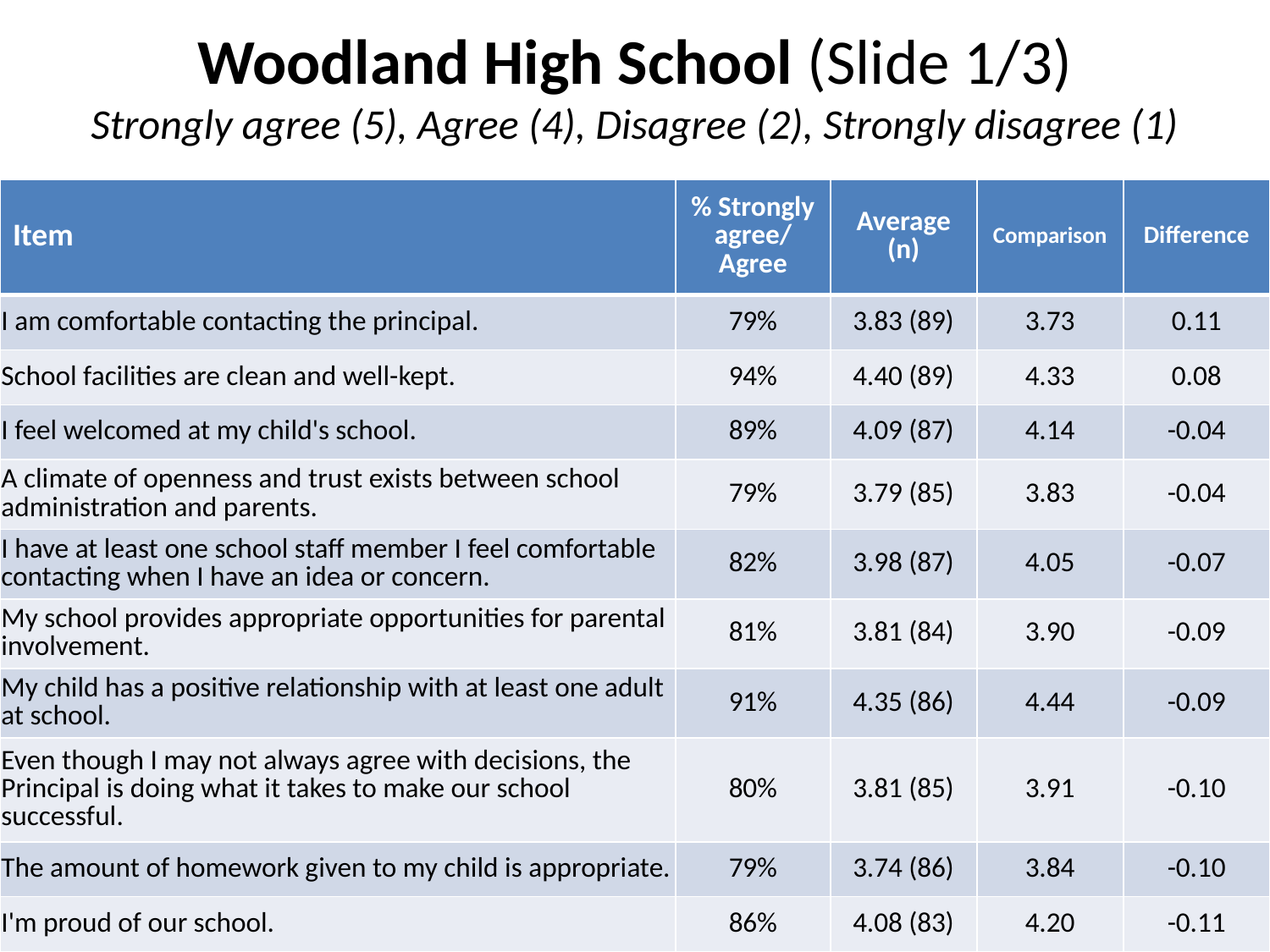

# Woodland High School (Slide 1/3) Strongly agree (5), Agree (4), Disagree (2), Strongly disagree (1)
| Item | % Strongly agree/ Agree | Average (n) | Comparison | Difference |
| --- | --- | --- | --- | --- |
| I am comfortable contacting the principal. | 79% | 3.83 (89) | 3.73 | 0.11 |
| School facilities are clean and well-kept. | 94% | 4.40 (89) | 4.33 | 0.08 |
| I feel welcomed at my child's school. | 89% | 4.09 (87) | 4.14 | -0.04 |
| A climate of openness and trust exists between school administration and parents. | 79% | 3.79 (85) | 3.83 | -0.04 |
| I have at least one school staff member I feel comfortable contacting when I have an idea or concern. | 82% | 3.98 (87) | 4.05 | -0.07 |
| My school provides appropriate opportunities for parental involvement. | 81% | 3.81 (84) | 3.90 | -0.09 |
| My child has a positive relationship with at least one adult at school. | 91% | 4.35 (86) | 4.44 | -0.09 |
| Even though I may not always agree with decisions, the Principal is doing what it takes to make our school successful. | 80% | 3.81 (85) | 3.91 | -0.10 |
| The amount of homework given to my child is appropriate. | 79% | 3.74 (86) | 3.84 | -0.10 |
| I'm proud of our school. | 86% | 4.08 (83) | 4.20 | -0.11 |